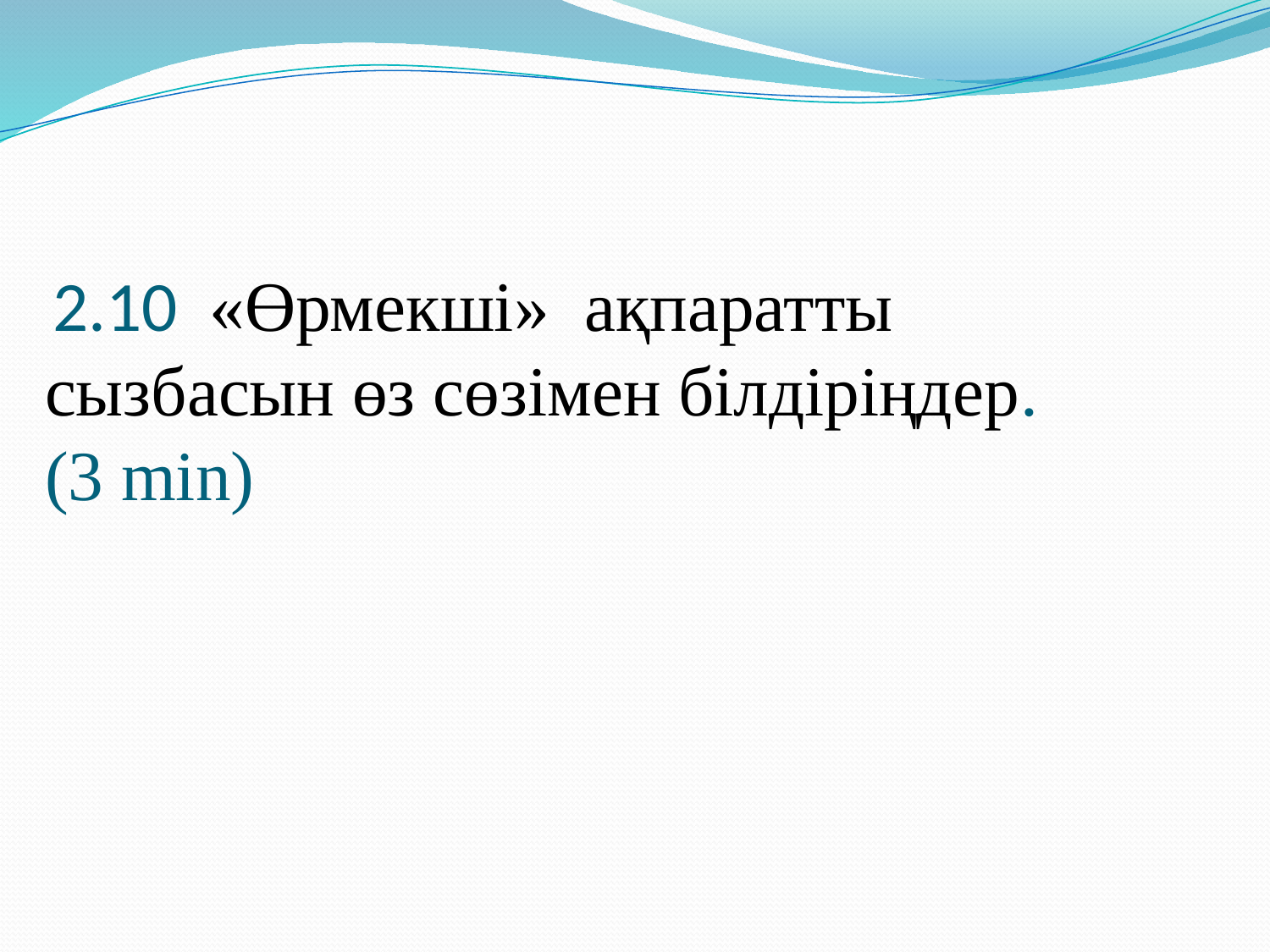

# 2.10  «Өрмекші»  ақпаратты сызбасын өз сөзімен білдіріңдер. (3 min)